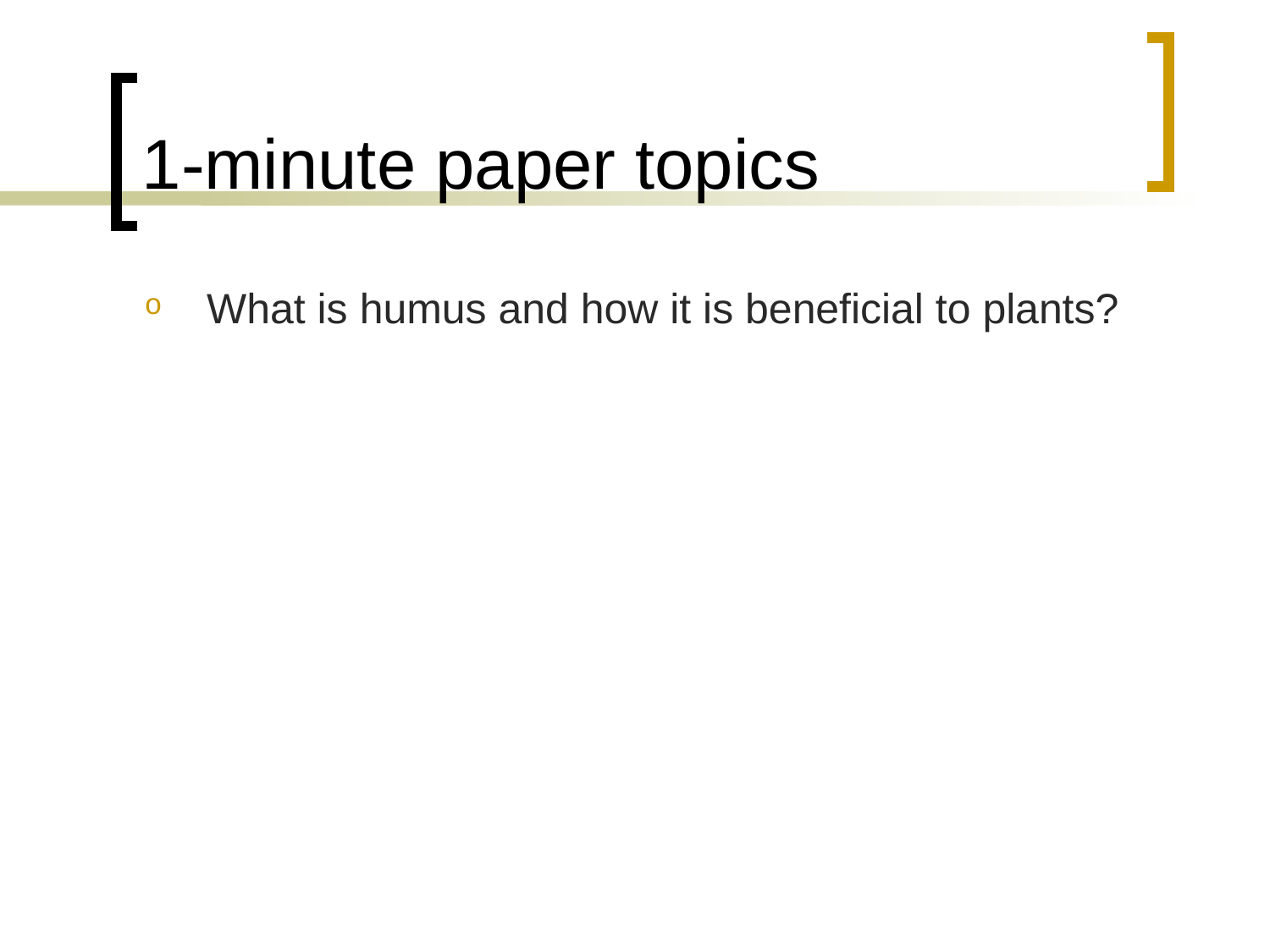

# 1-minute paper topics
What is humus and how it is beneficial to plants?